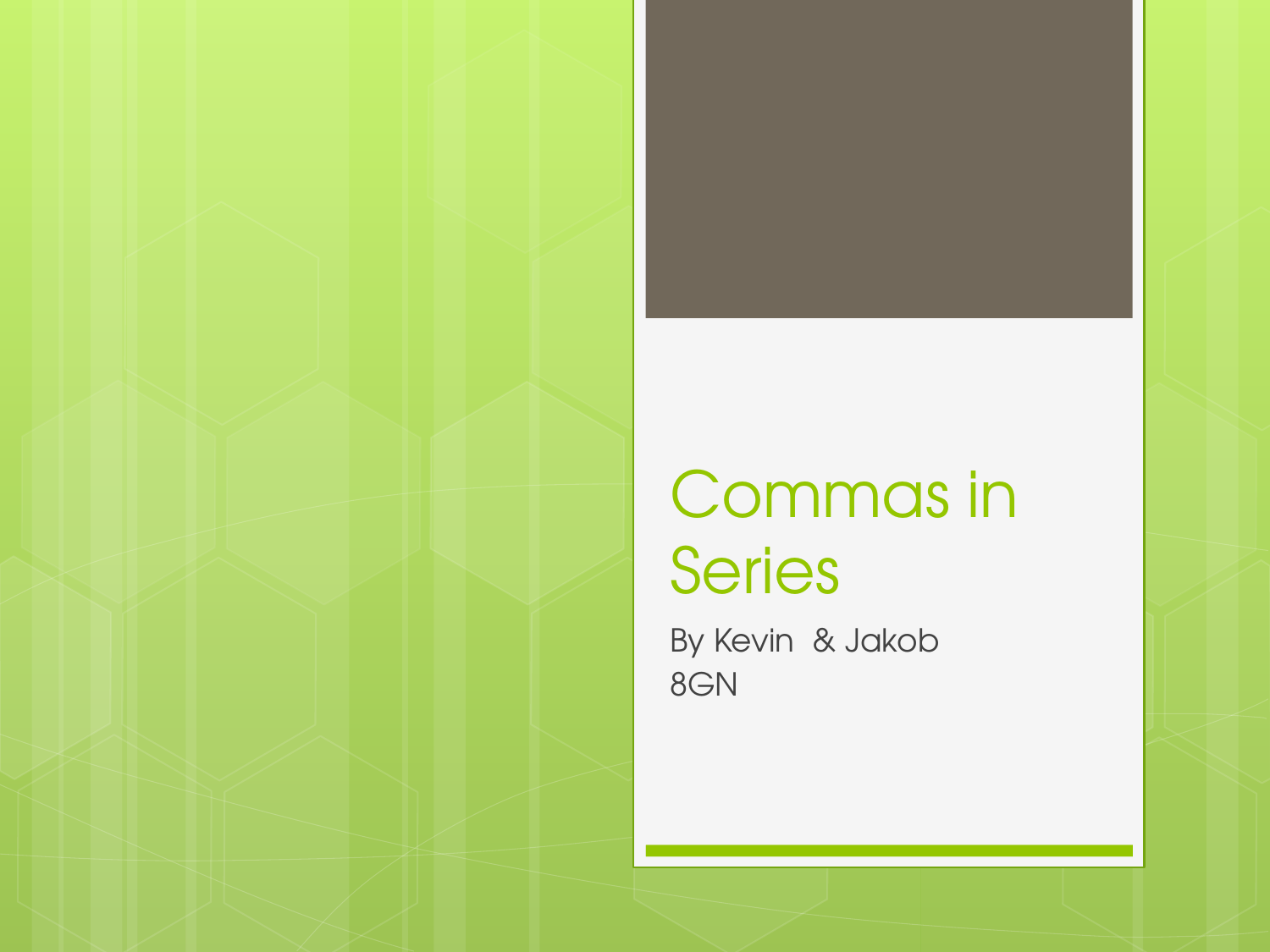

# Commas in Series
By Kevin  & Jakob
8GN